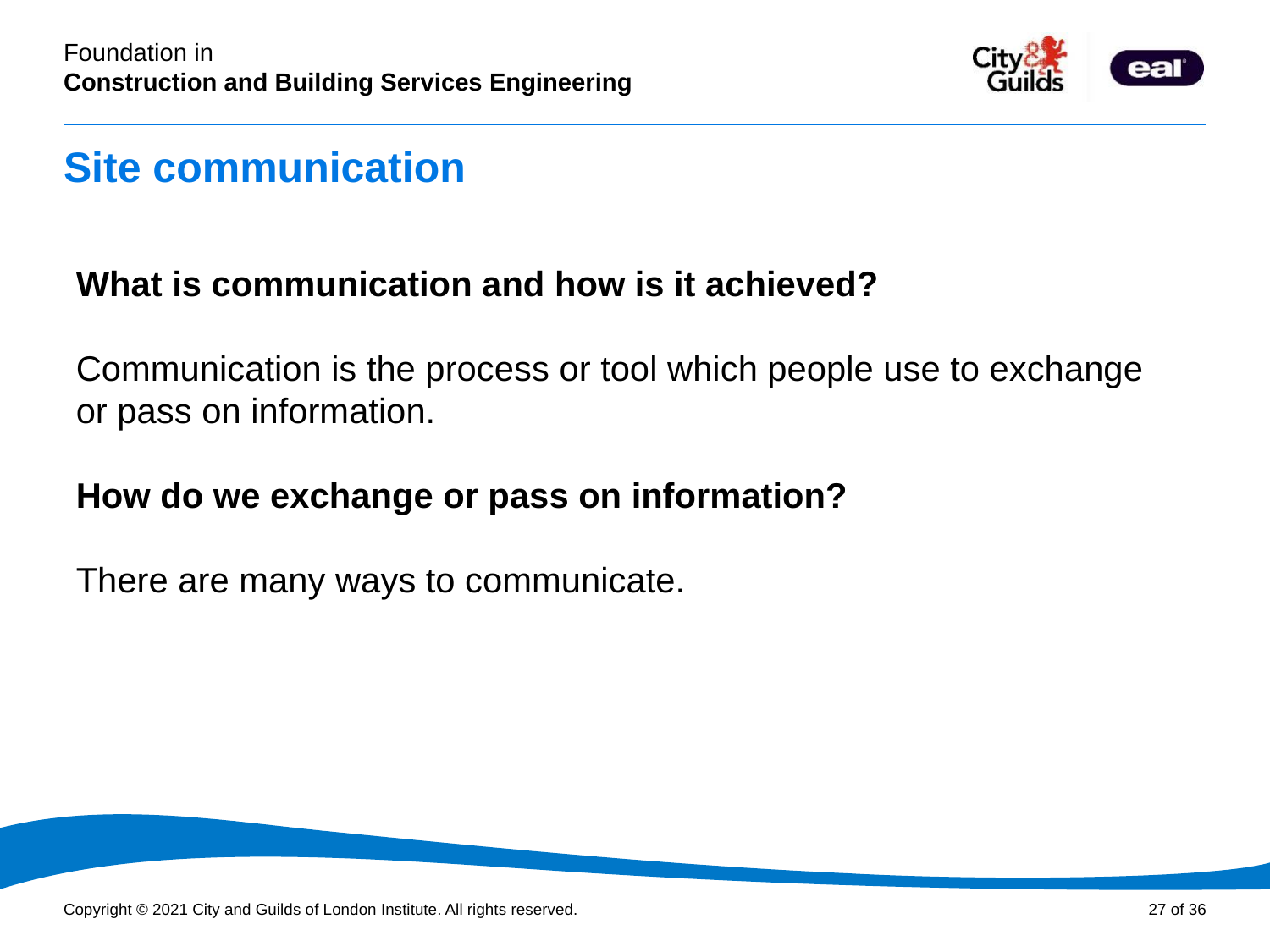

# Site communication

What is communication and how is it achieved?

Communication is the process or tool which people use to exchange or pass on information.

How do we exchange or pass on information?

There are many ways to communicate.